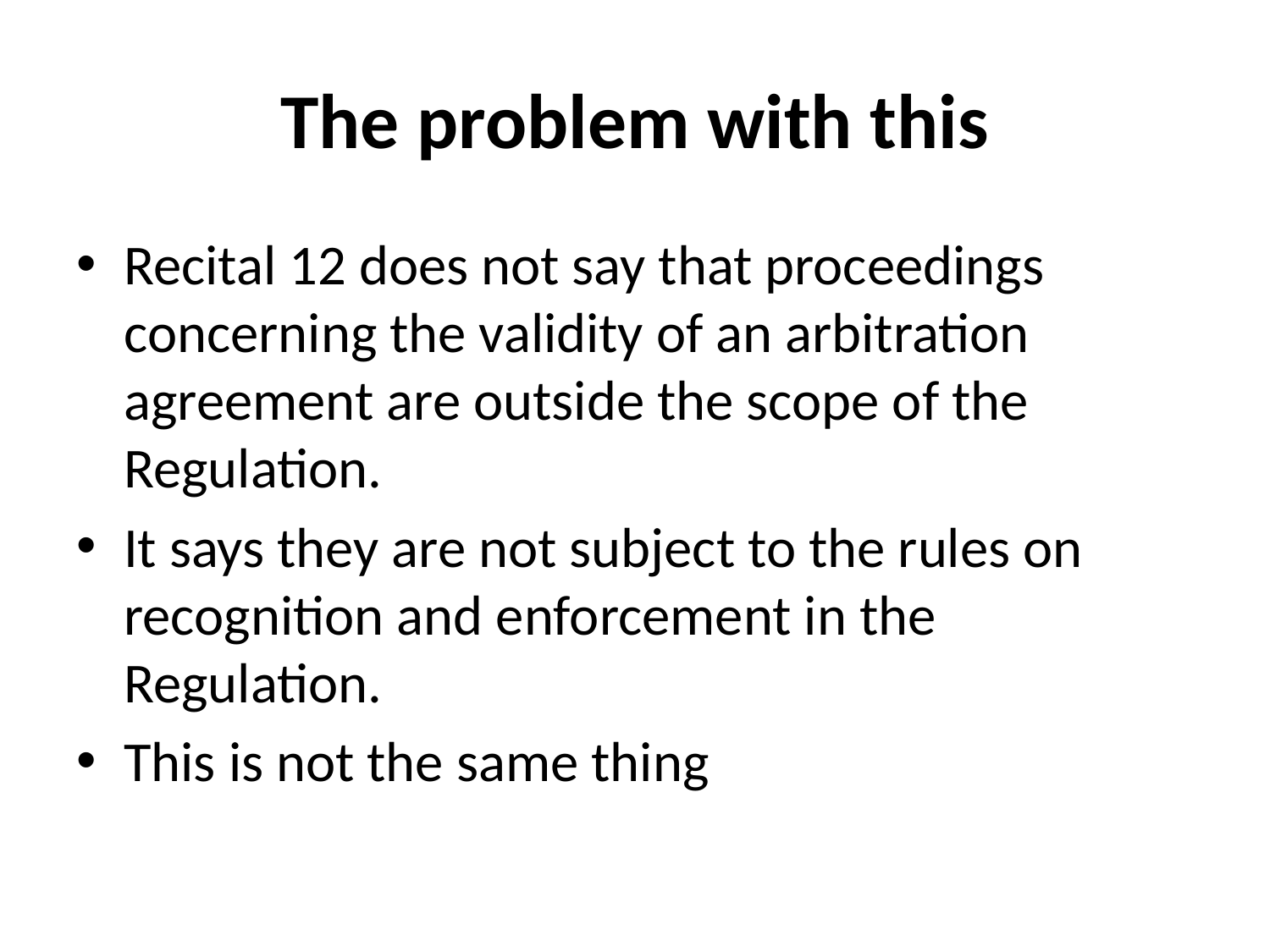

# The problem with this
Recital 12 does not say that proceedings concerning the validity of an arbitration agreement are outside the scope of the Regulation.
It says they are not subject to the rules on recognition and enforcement in the Regulation.
This is not the same thing